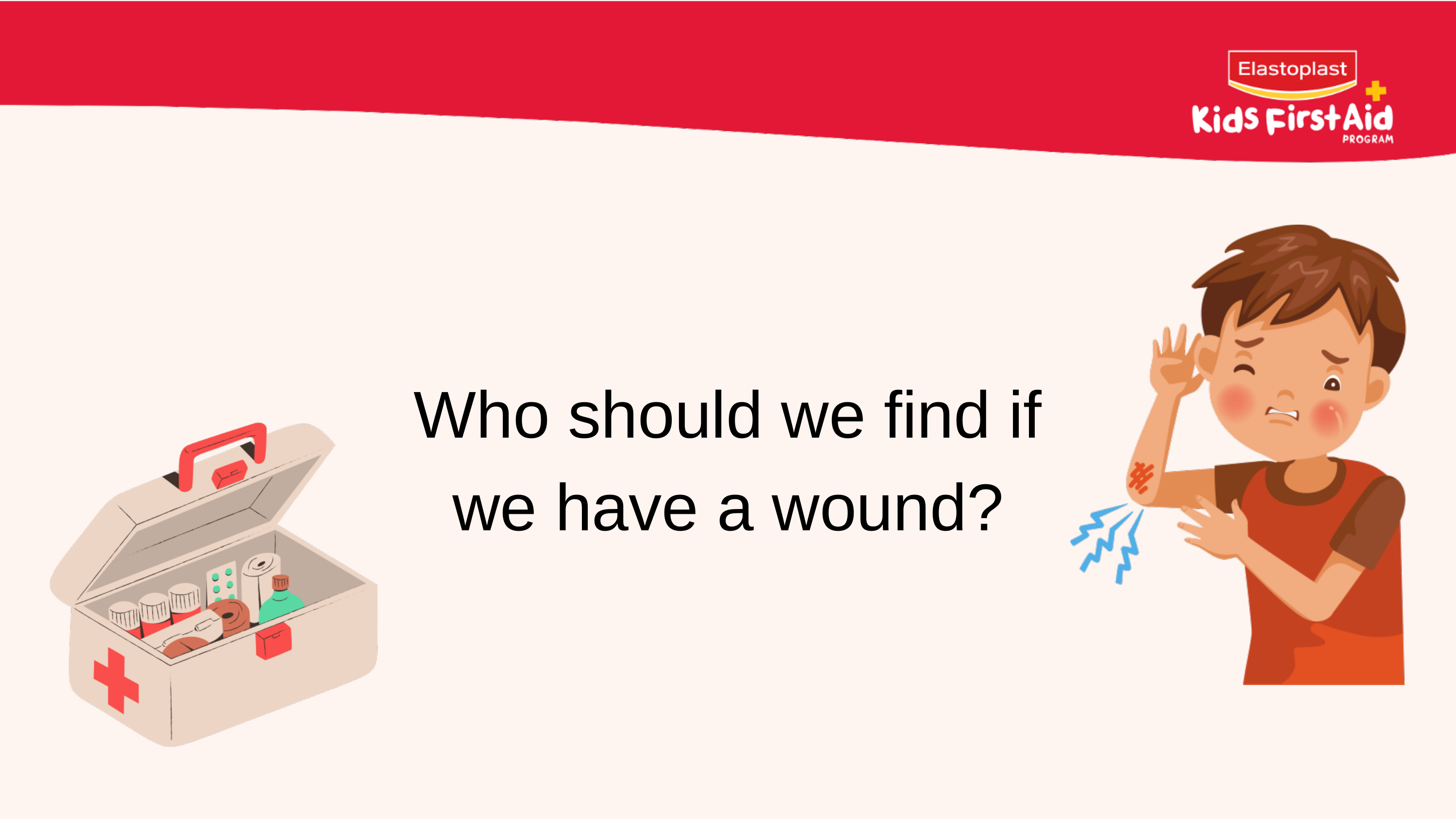

Who should we find if we have a wound?

39